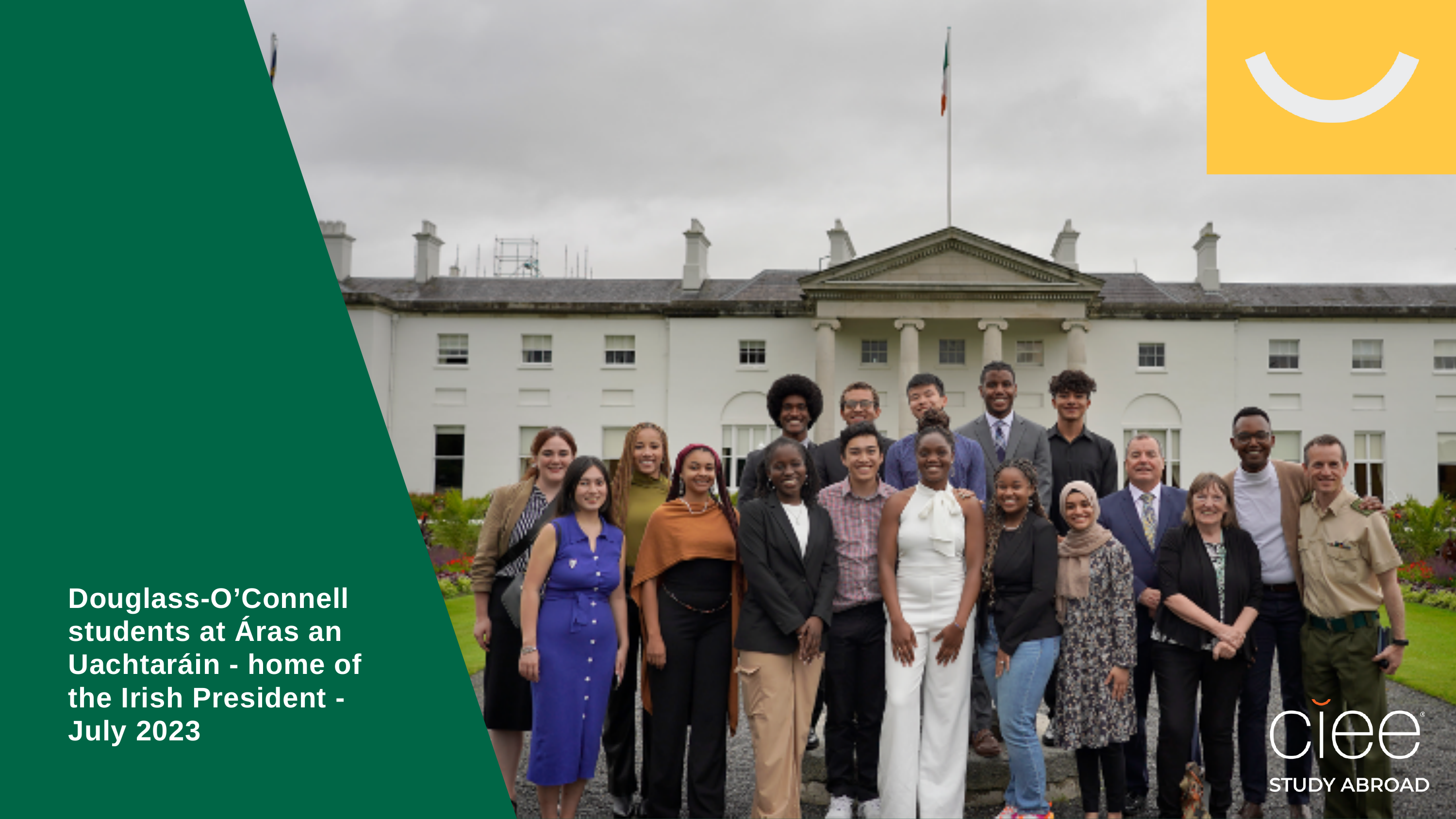

Douglass-O’Connell students at Áras an Uachtaráin - home of the Irish President - July 2023